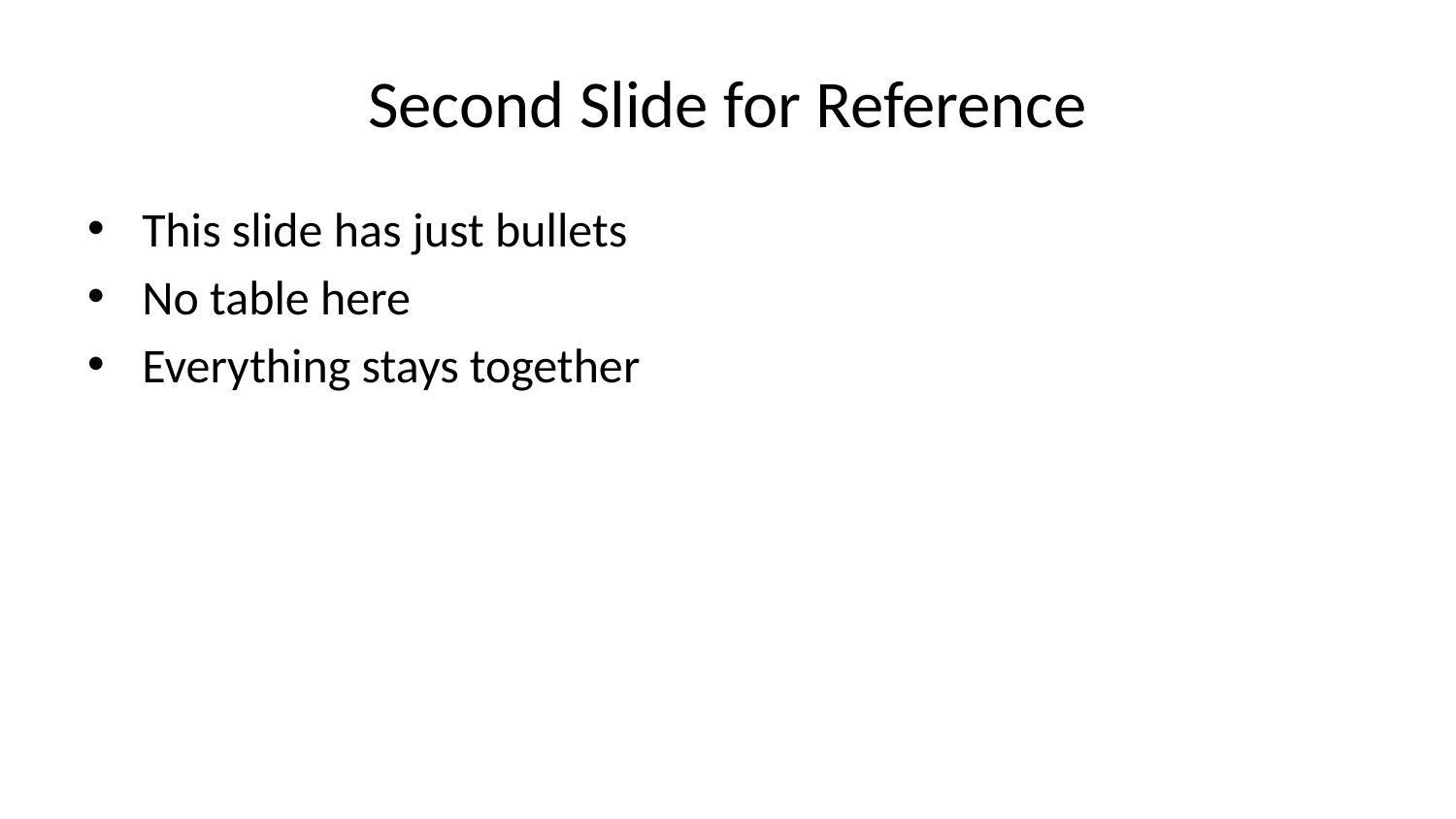

# Second Slide for Reference
This slide has just bullets
No table here
Everything stays together